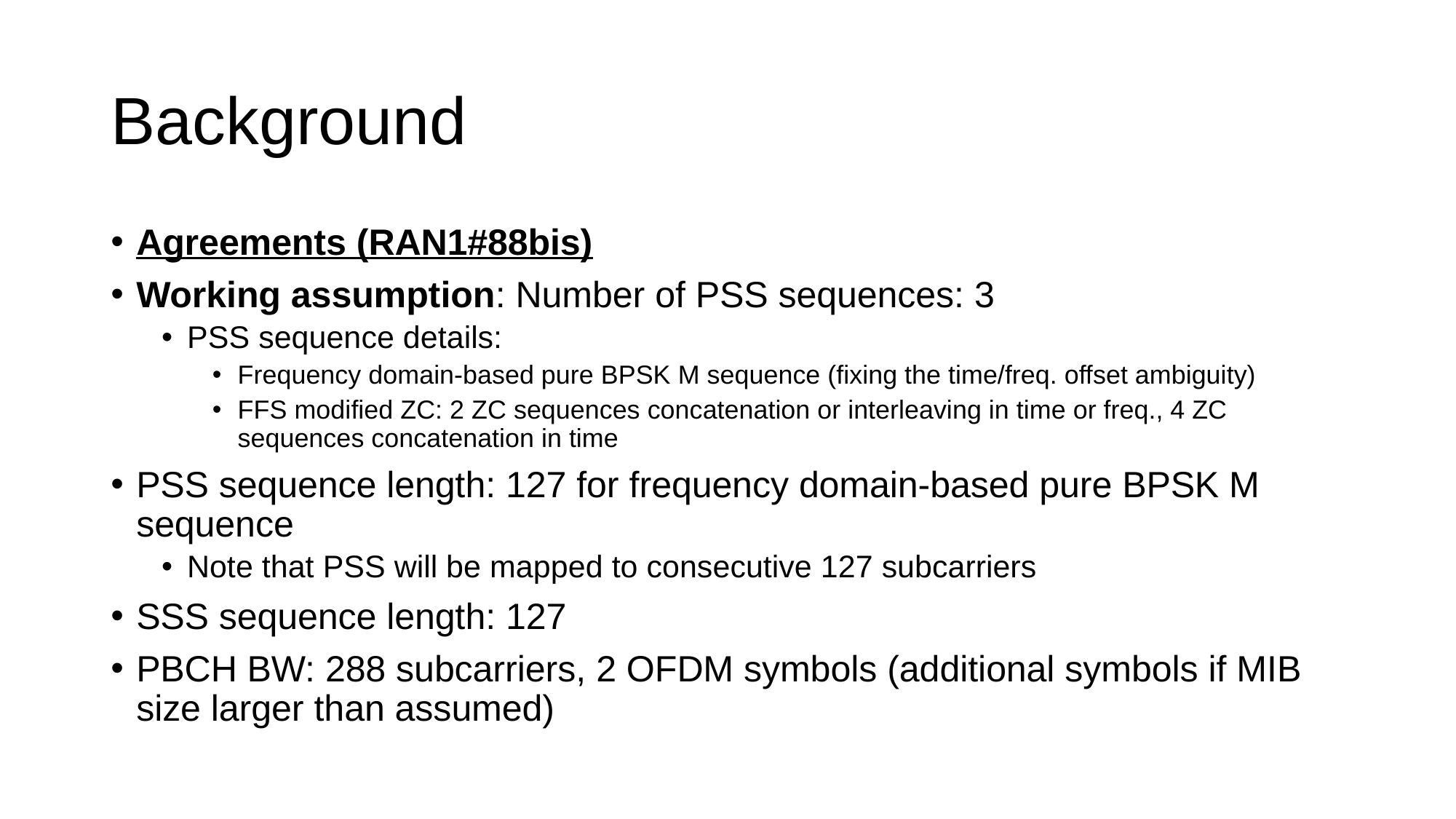

# Background
Agreements (RAN1#88bis)
Working assumption: Number of PSS sequences: 3
PSS sequence details:
Frequency domain-based pure BPSK M sequence (fixing the time/freq. offset ambiguity)
FFS modified ZC: 2 ZC sequences concatenation or interleaving in time or freq., 4 ZC sequences concatenation in time
PSS sequence length: 127 for frequency domain-based pure BPSK M sequence
Note that PSS will be mapped to consecutive 127 subcarriers
SSS sequence length: 127
PBCH BW: 288 subcarriers, 2 OFDM symbols (additional symbols if MIB size larger than assumed)